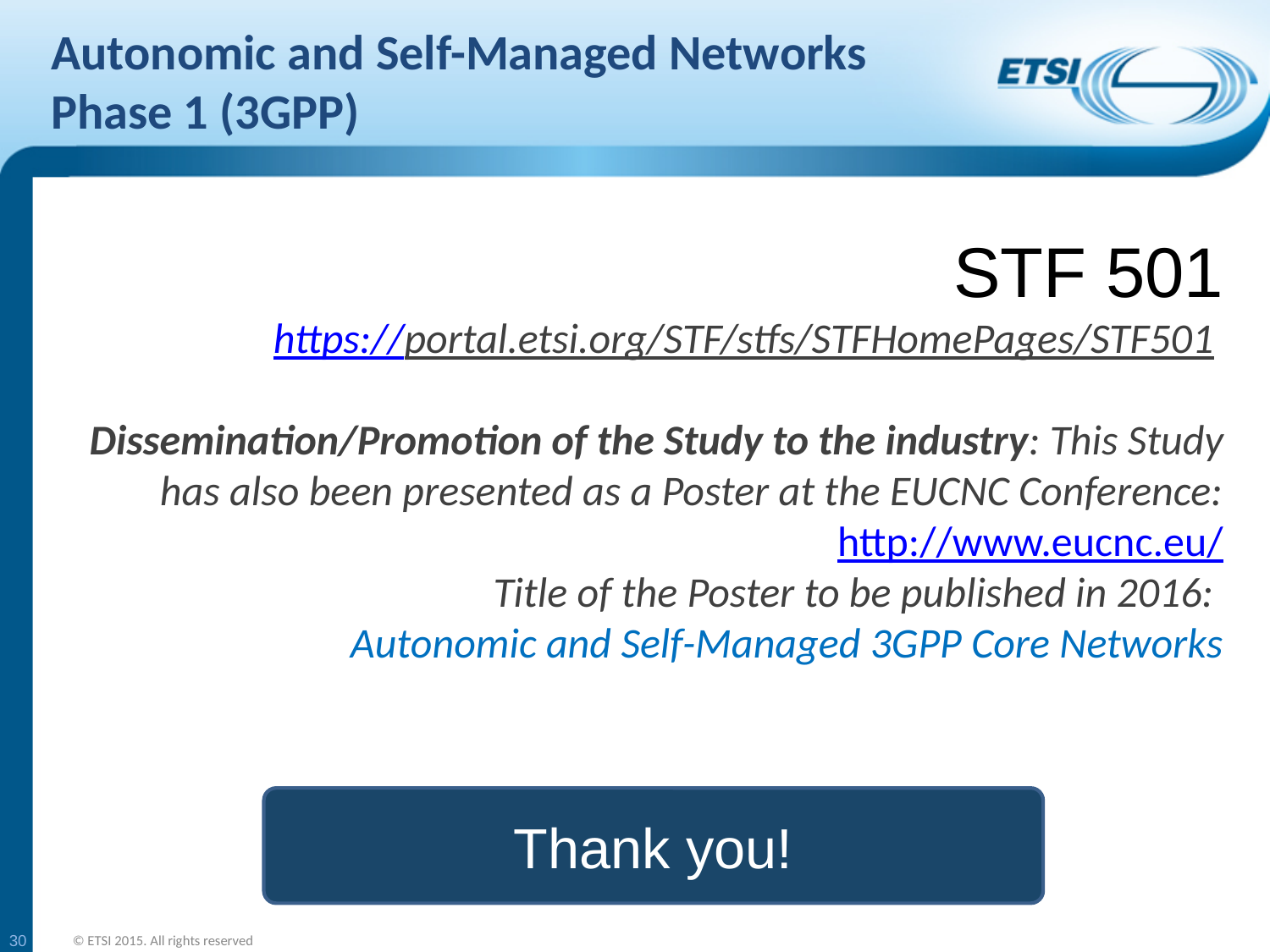

# Autonomic and Self-Managed Networks Phase 1 (3GPP)
STF 501
https://portal.etsi.org/STF/stfs/STFHomePages/STF501

Dissemination/Promotion of the Study to the industry: This Study has also been presented as a Poster at the EUCNC Conference:http://www.eucnc.eu/
Title of the Poster to be published in 2016:
Autonomic and Self-Managed 3GPP Core Networks

Thank you!
30
© ETSI 2015. All rights reserved